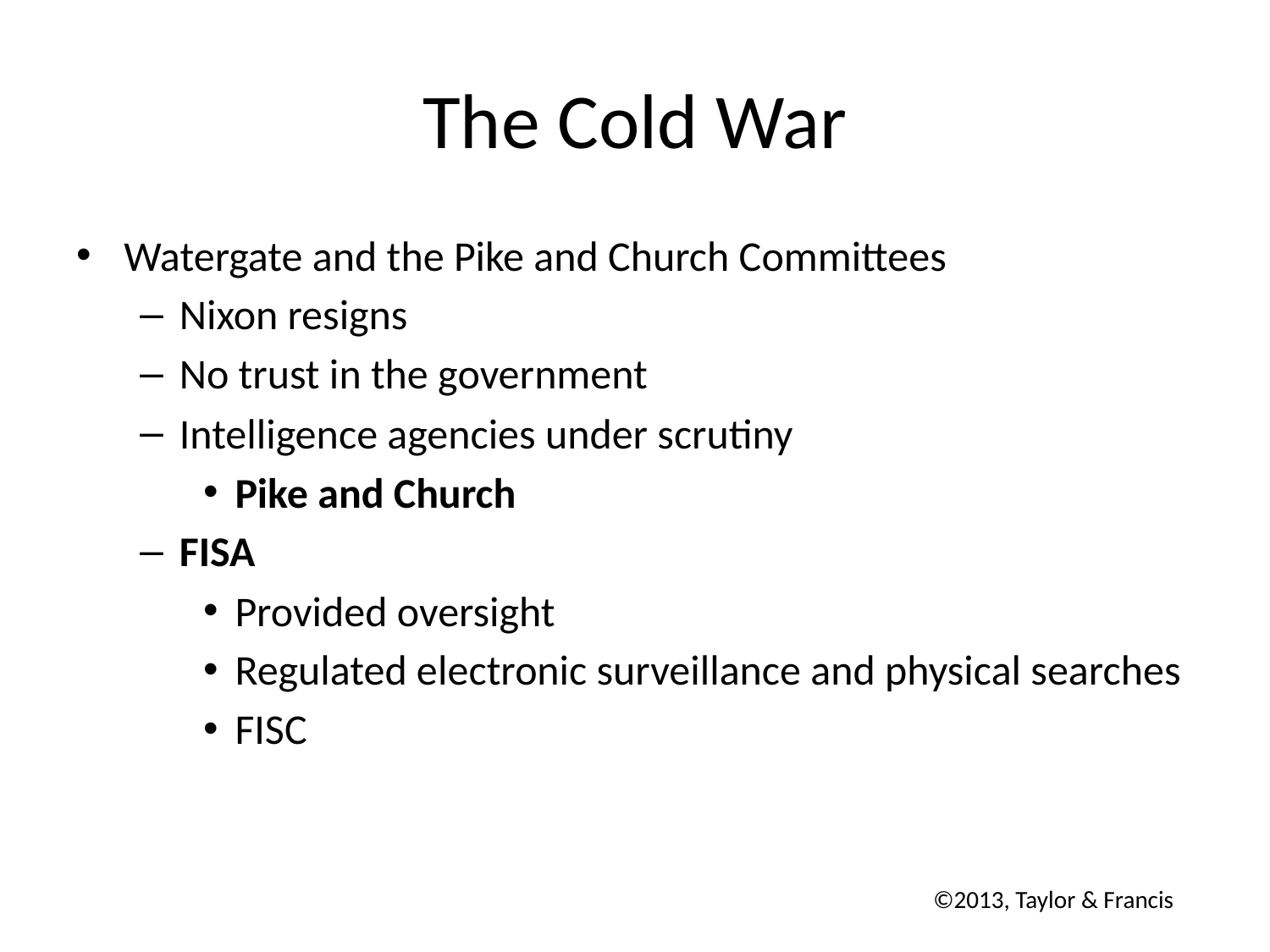

# The Cold War
Watergate and the Pike and Church Committees
Nixon resigns
No trust in the government
Intelligence agencies under scrutiny
Pike and Church
FISA
Provided oversight
Regulated electronic surveillance and physical searches
FISC

©2013, Taylor & Francis